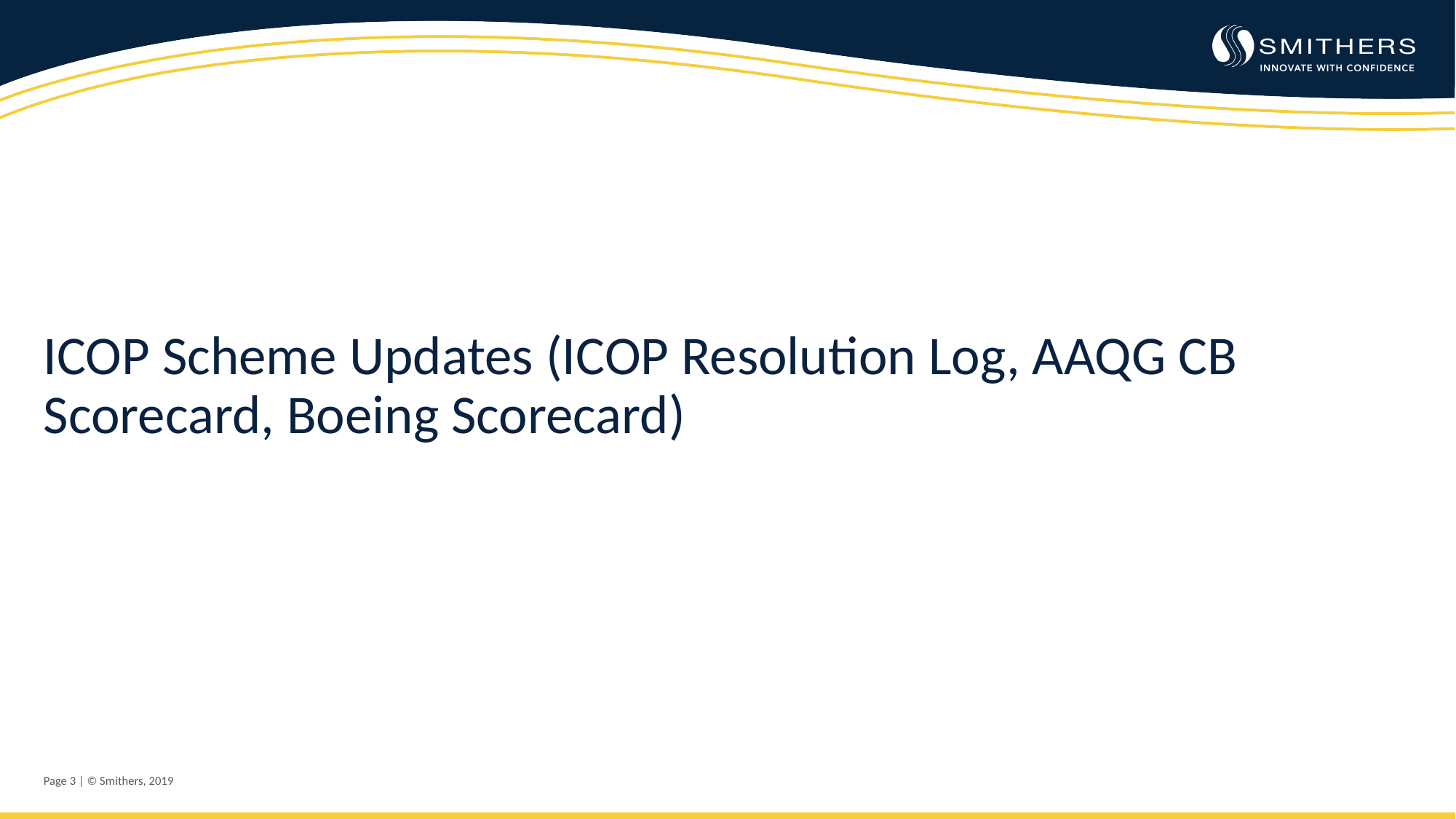

ICOP Scheme Updates (ICOP Resolution Log, AAQG CB Scorecard, Boeing Scorecard)
Page 3 | © Smithers, 2019